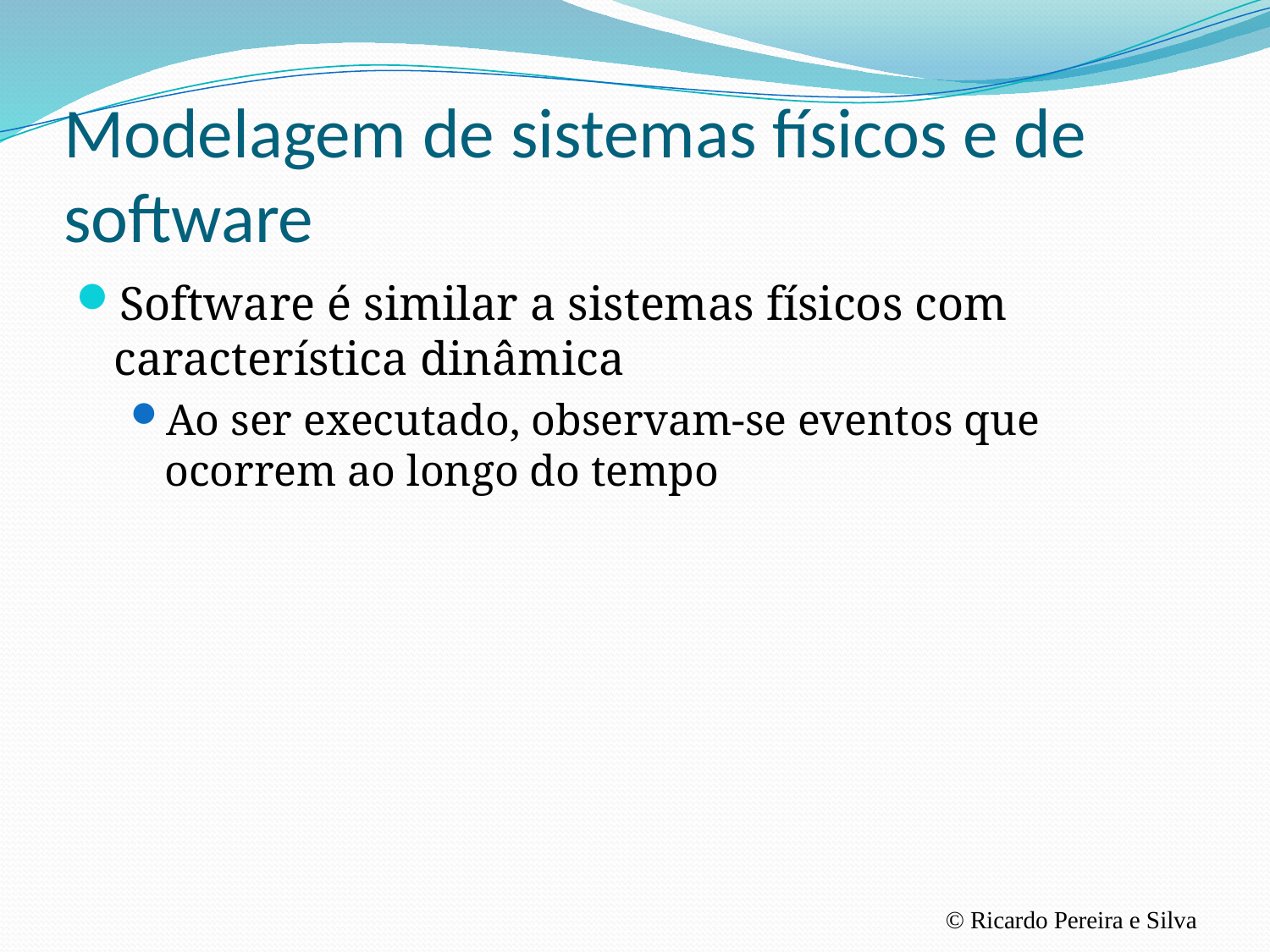

# Modelagem de sistemas físicos e de software
Software é similar a sistemas físicos com característica dinâmica
Ao ser executado, observam-se eventos que ocorrem ao longo do tempo
© Ricardo Pereira e Silva